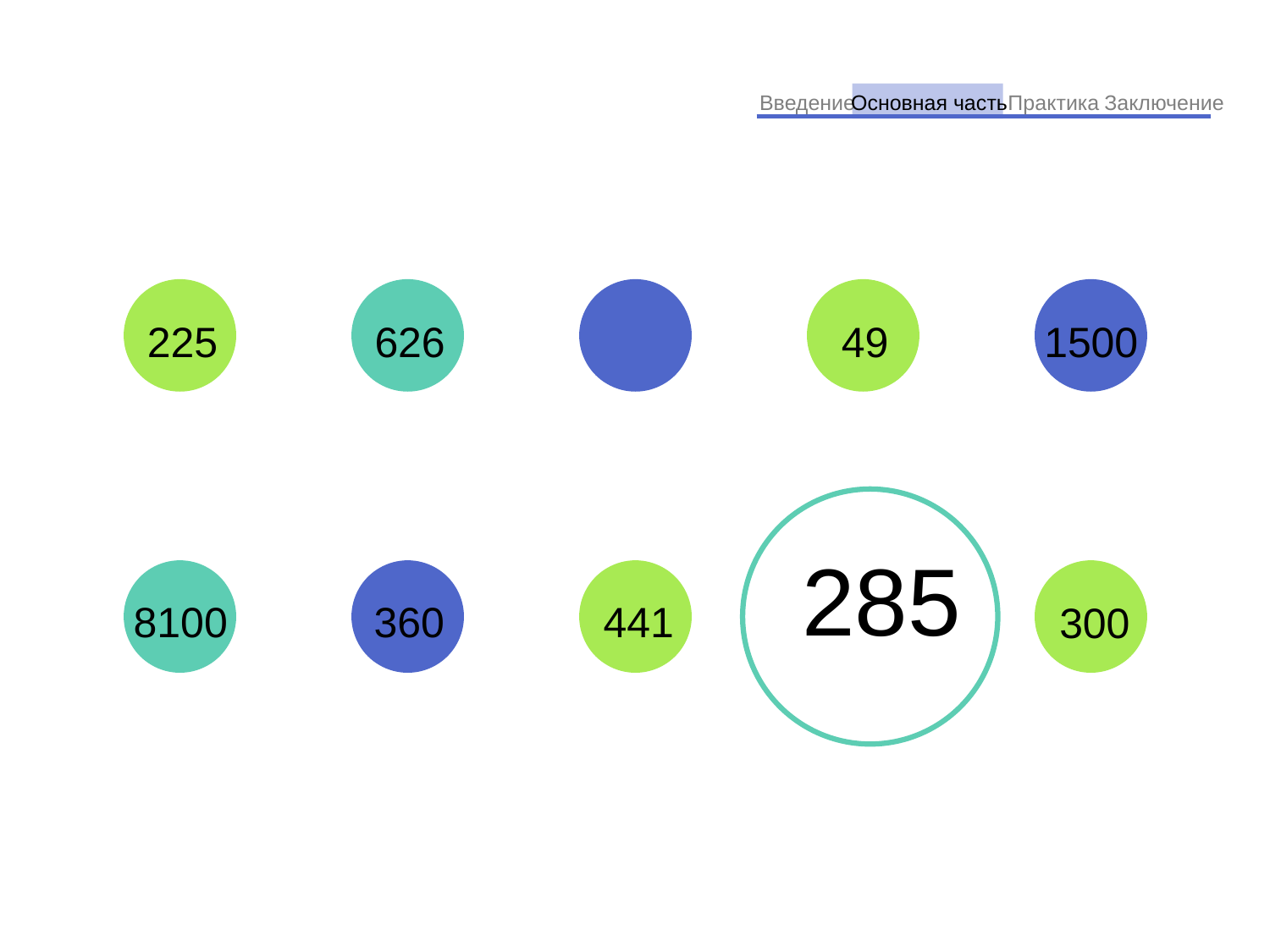

Введение
Основная часть
Практика
Заключение

225
626
49
1500

8100
360
441
300
285